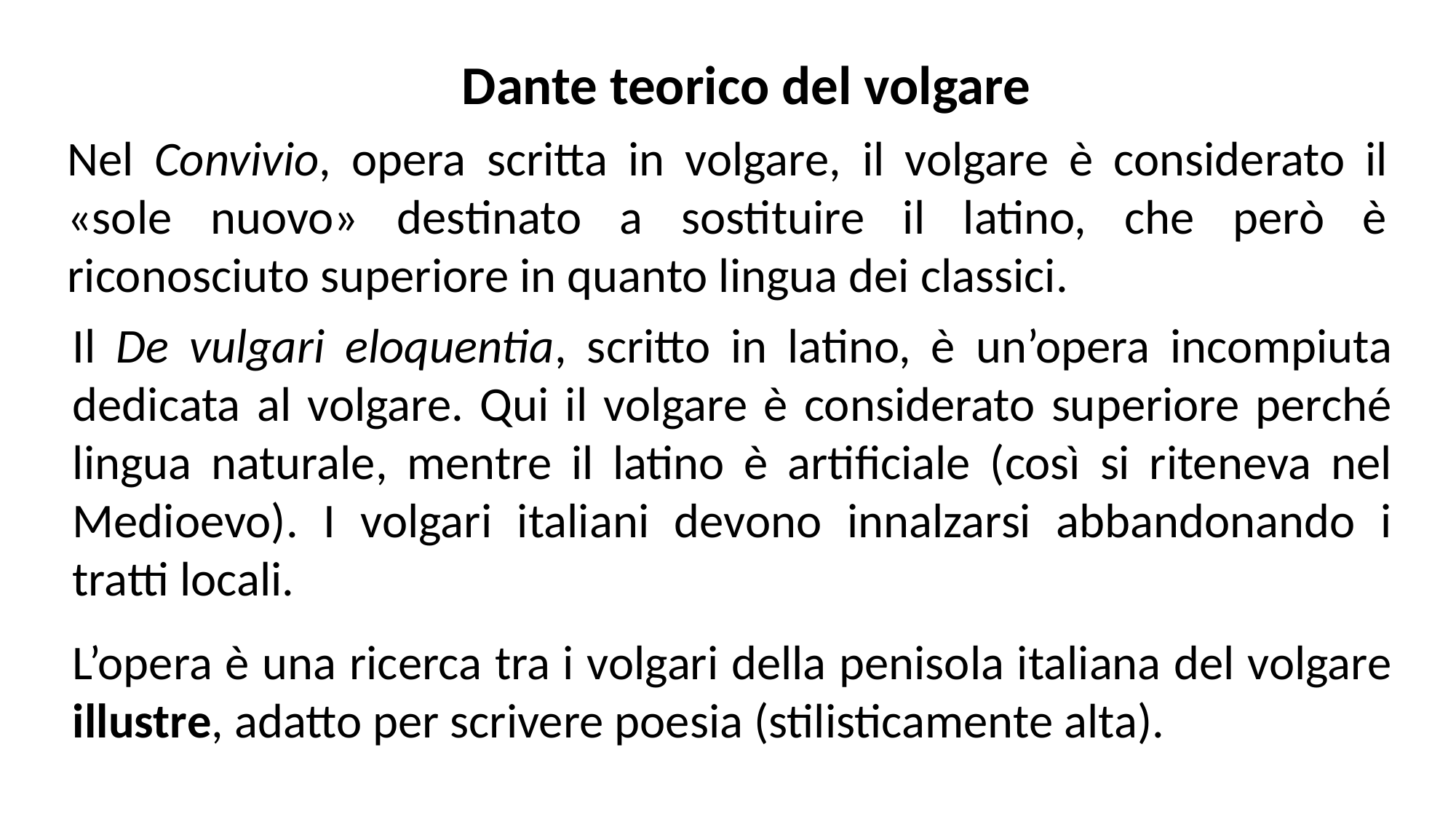

Dante teorico del volgare
Nel Convivio, opera scritta in volgare, il volgare è considerato il «sole nuovo» destinato a sostituire il latino, che però è riconosciuto superiore in quanto lingua dei classici.
Il De vulgari eloquentia, scritto in latino, è un’opera incompiuta dedicata al volgare. Qui il volgare è considerato superiore perché lingua naturale, mentre il latino è artificiale (così si riteneva nel Medioevo). I volgari italiani devono innalzarsi abbandonando i tratti locali.
L’opera è una ricerca tra i volgari della penisola italiana del volgare illustre, adatto per scrivere poesia (stilisticamente alta).